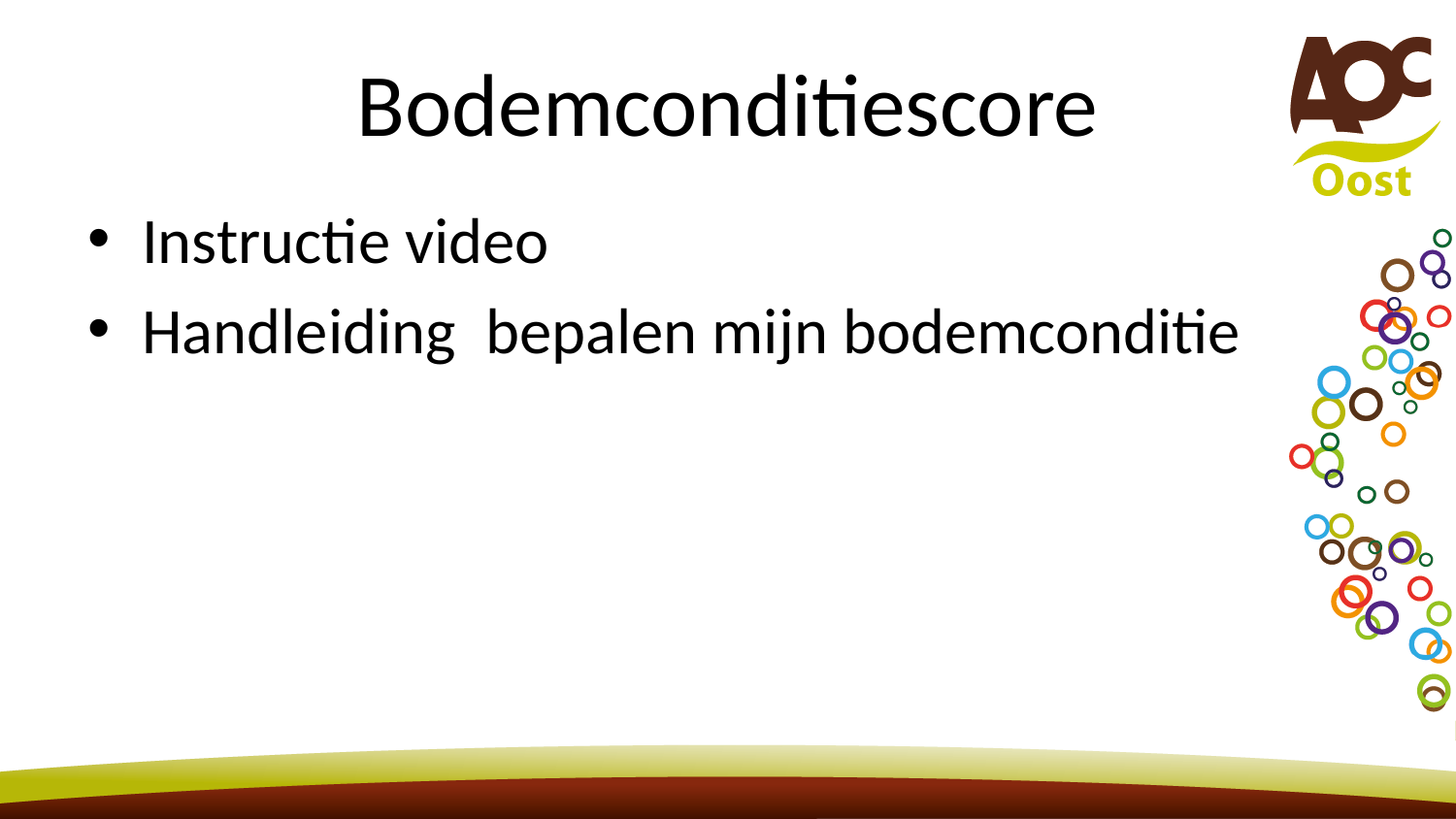

# Bodemconditiescore
Instructie video
Handleiding  bepalen mijn bodemconditie